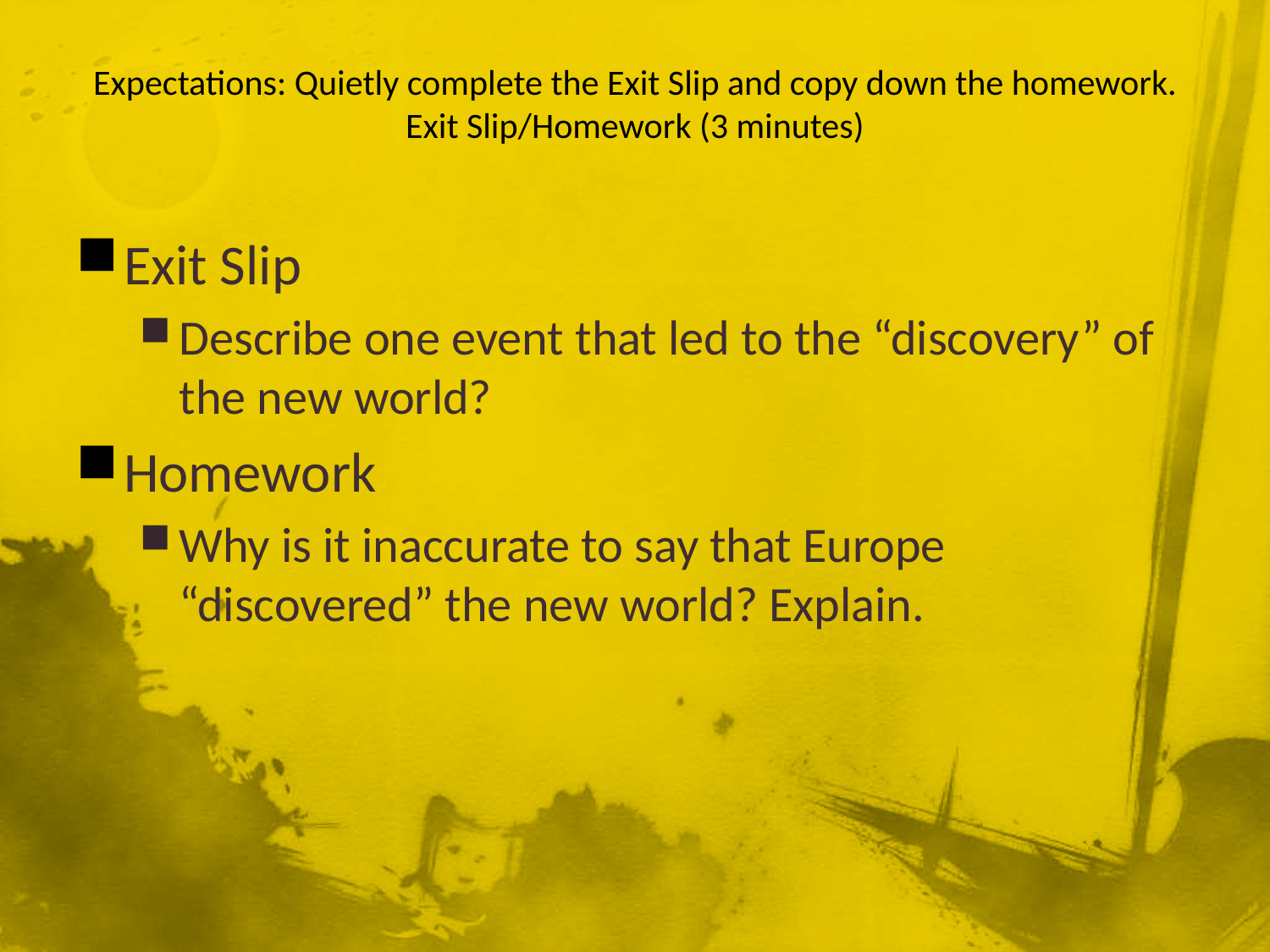

# Expectations: Quietly complete the Exit Slip and copy down the homework. Exit Slip/Homework (3 minutes)
Exit Slip
Describe one event that led to the “discovery” of the new world?
Homework
Why is it inaccurate to say that Europe “discovered” the new world? Explain.